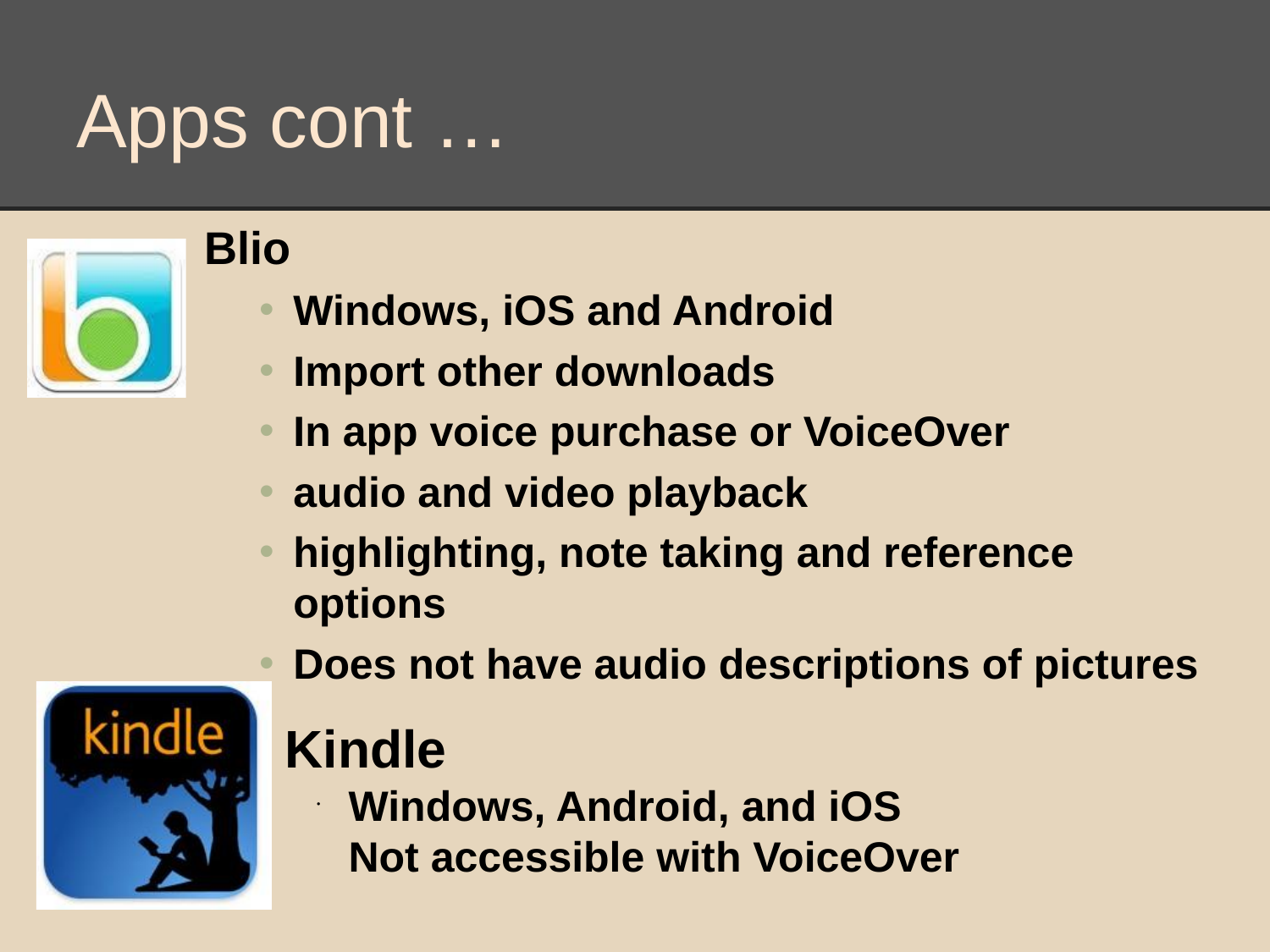

# Apps cont …
Blio
Windows, iOS and Android
Import other downloads
In app voice purchase or VoiceOver
audio and video playback
highlighting, note taking and reference options
Does not have audio descriptions of pictures

Kindle
Windows, Android, and iOS
Not accessible with VoiceOver